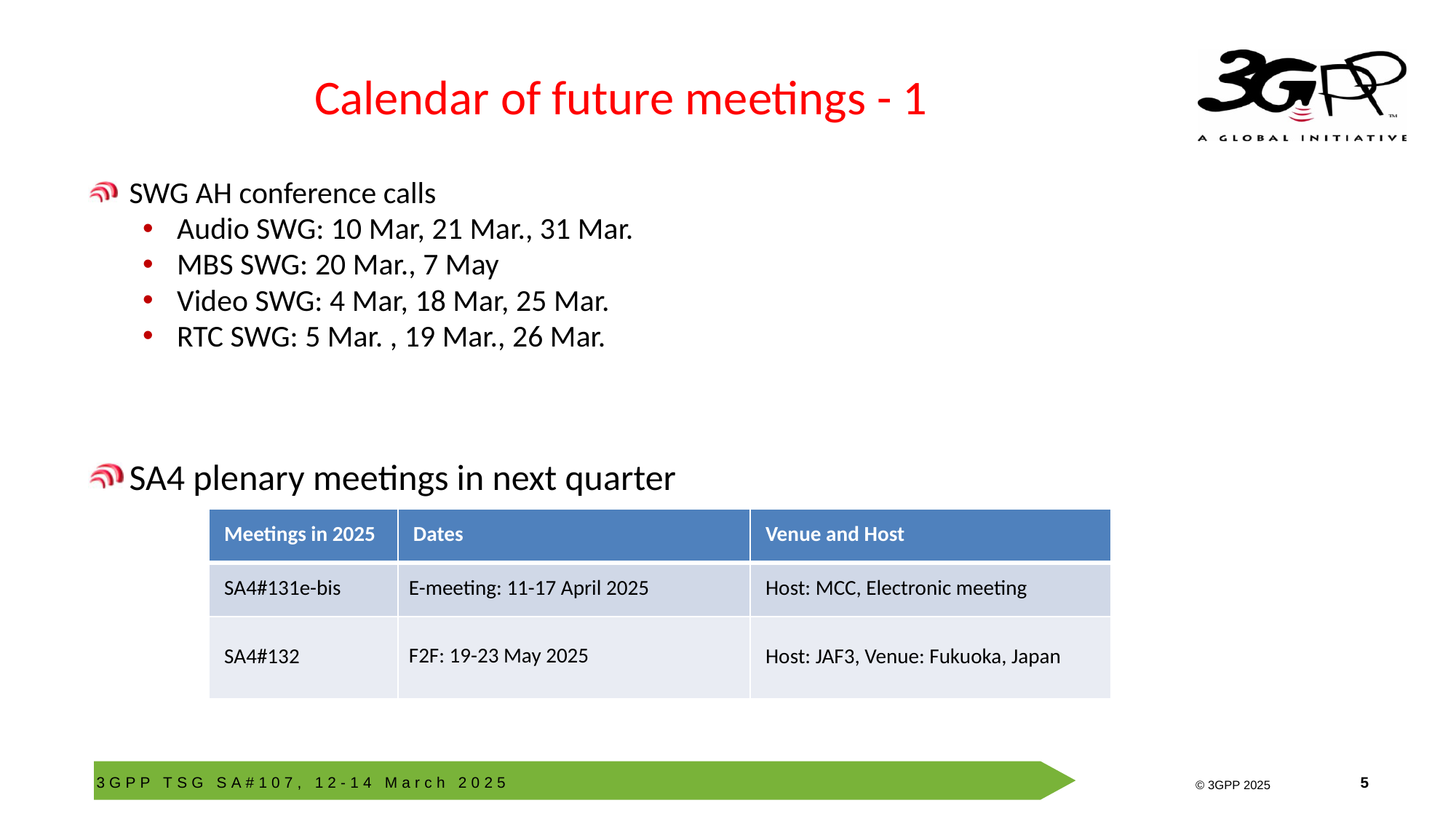

# Calendar of future meetings - 1
SWG AH conference calls
Audio SWG: 10 Mar, 21 Mar., 31 Mar.
MBS SWG: 20 Mar., 7 May
Video SWG: 4 Mar, 18 Mar, 25 Mar.
RTC SWG: 5 Mar. , 19 Mar., 26 Mar.

SA4 plenary meetings in next quarter

| Meetings in 2025 | Dates | Venue and Host |
| --- | --- | --- |
| SA4#131e-bis | E-meeting: 11-17 April 2025 | Host: MCC, Electronic meeting |
| SA4#132 | F2F: 19-23 May 2025 | Host: JAF3, Venue: Fukuoka, Japan |